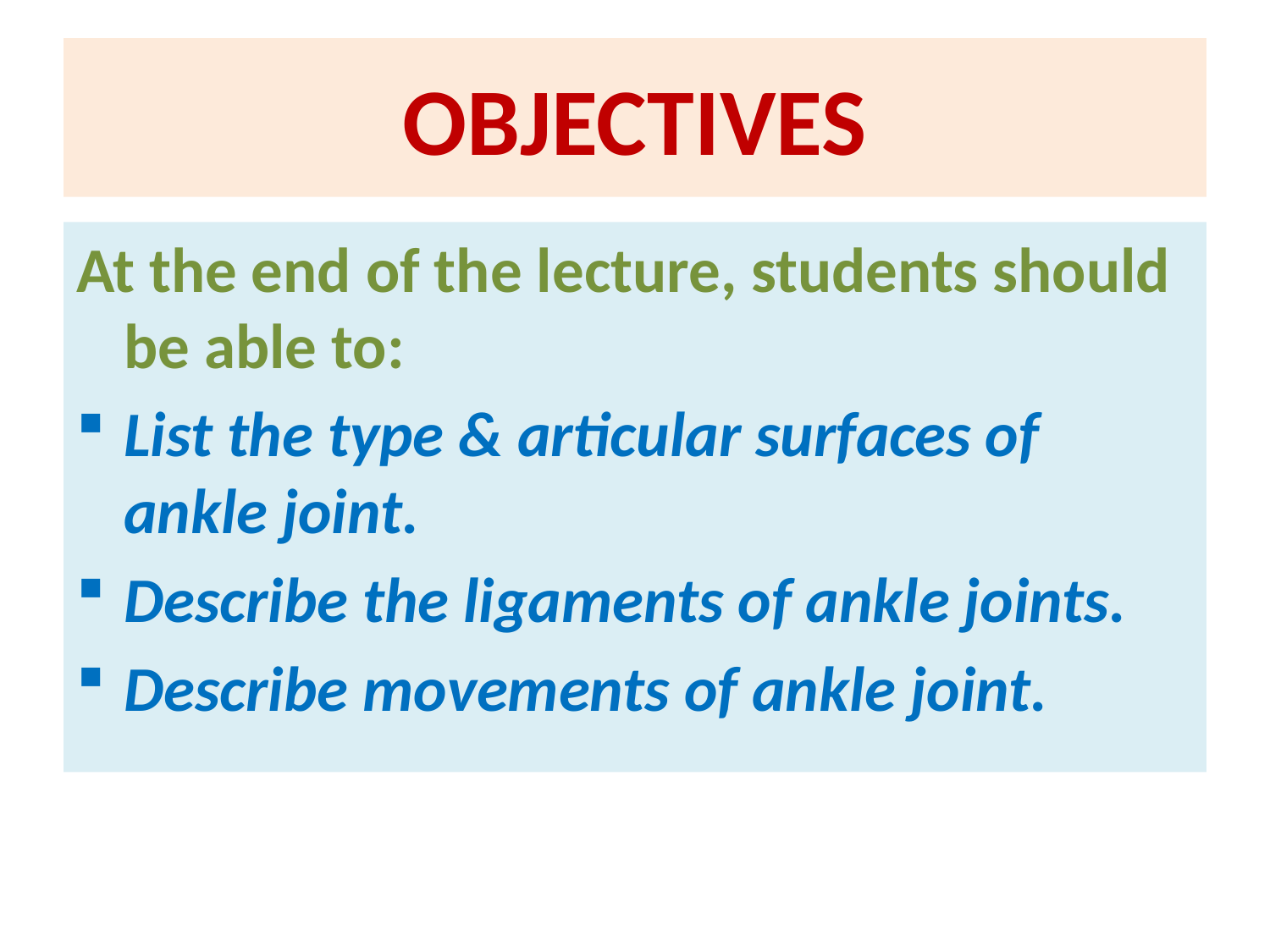

# OBJECTIVES
At the end of the lecture, students should be able to:
List the type & articular surfaces of ankle joint.
Describe the ligaments of ankle joints.
Describe movements of ankle joint.